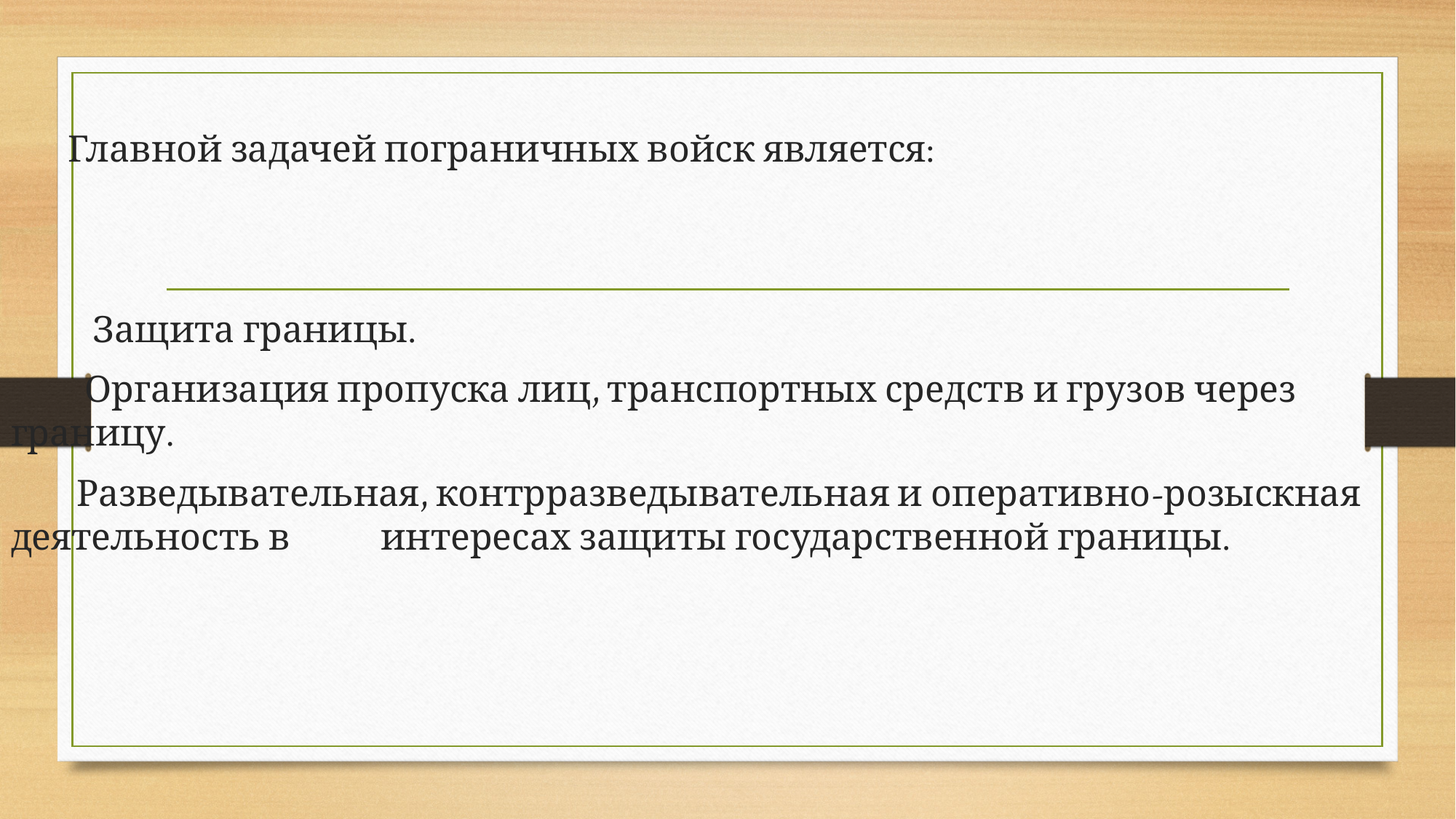

Главной задачей пограничных войск является:

          Защита границы.
         Организация пропуска лиц, транспортных средств и грузов через границу.
        Разведывательная, контрразведывательная и оперативно-розыскная деятельность в           интересах защиты государственной границы.
#